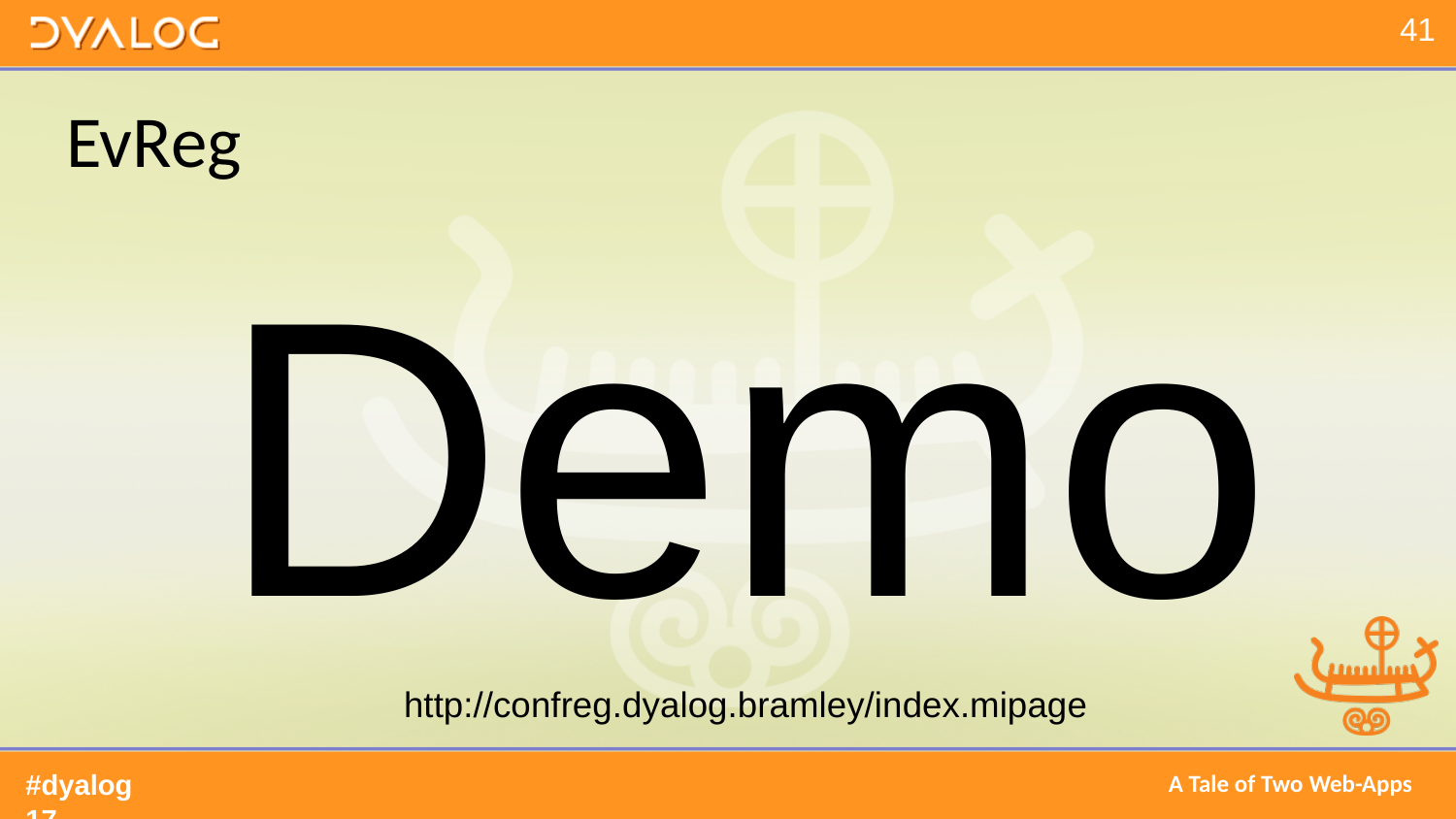

# EvReg
Demo
http://confreg.dyalog.bramley/index.mipage
A Tale of Two Web-Apps